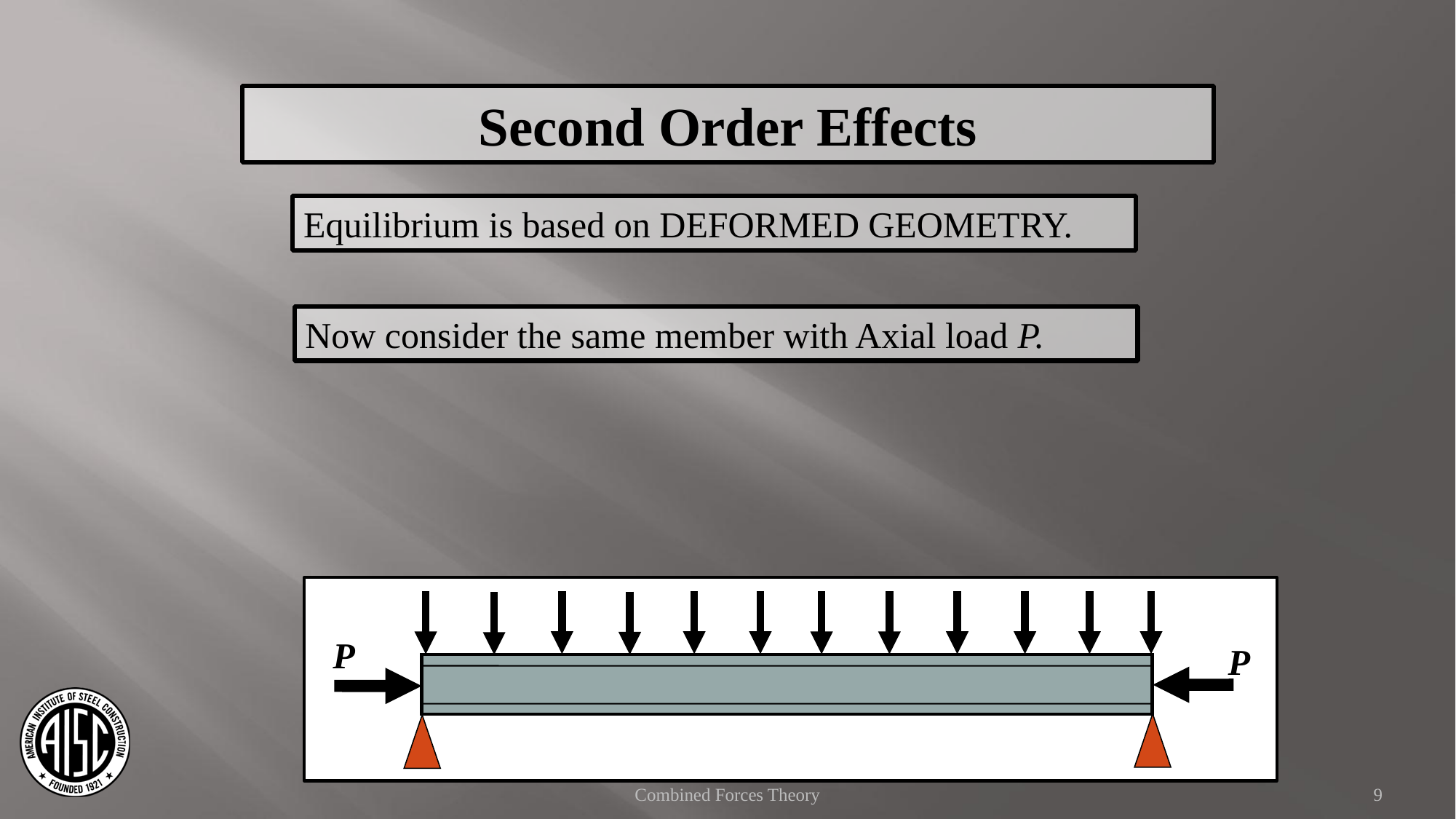

Second Order Effects
Equilibrium is based on DEFORMED GEOMETRY.
Now consider the same member with Axial load P.

P
P

Combined Forces Theory
9